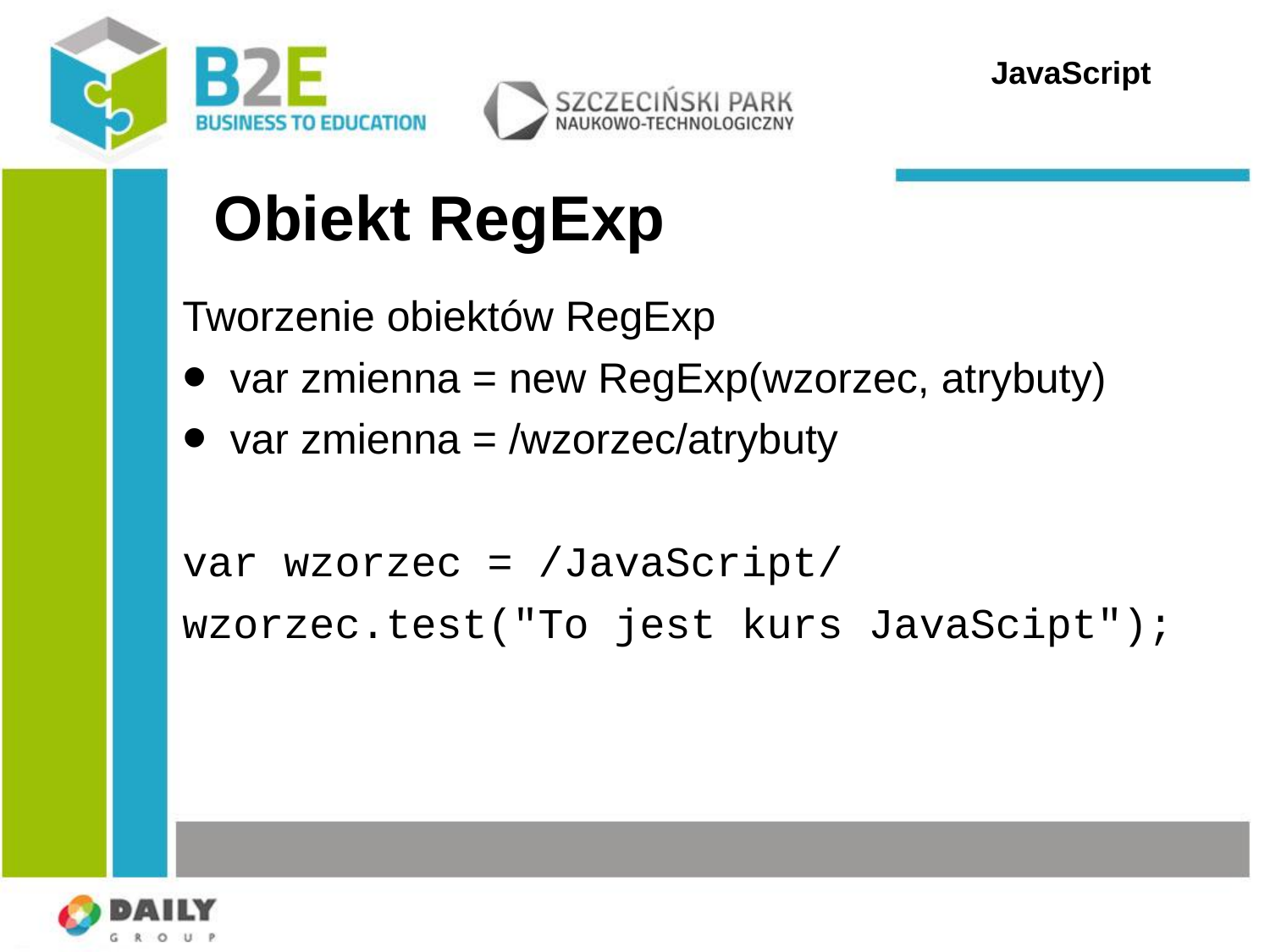

JavaScript
Obiekt RegExp
Tworzenie obiektów RegExp
var zmienna = new RegExp(wzorzec, atrybuty)
var zmienna = /wzorzec/atrybuty

var wzorzec = /JavaScript/
wzorzec.test("To jest kurs JavaScipt");